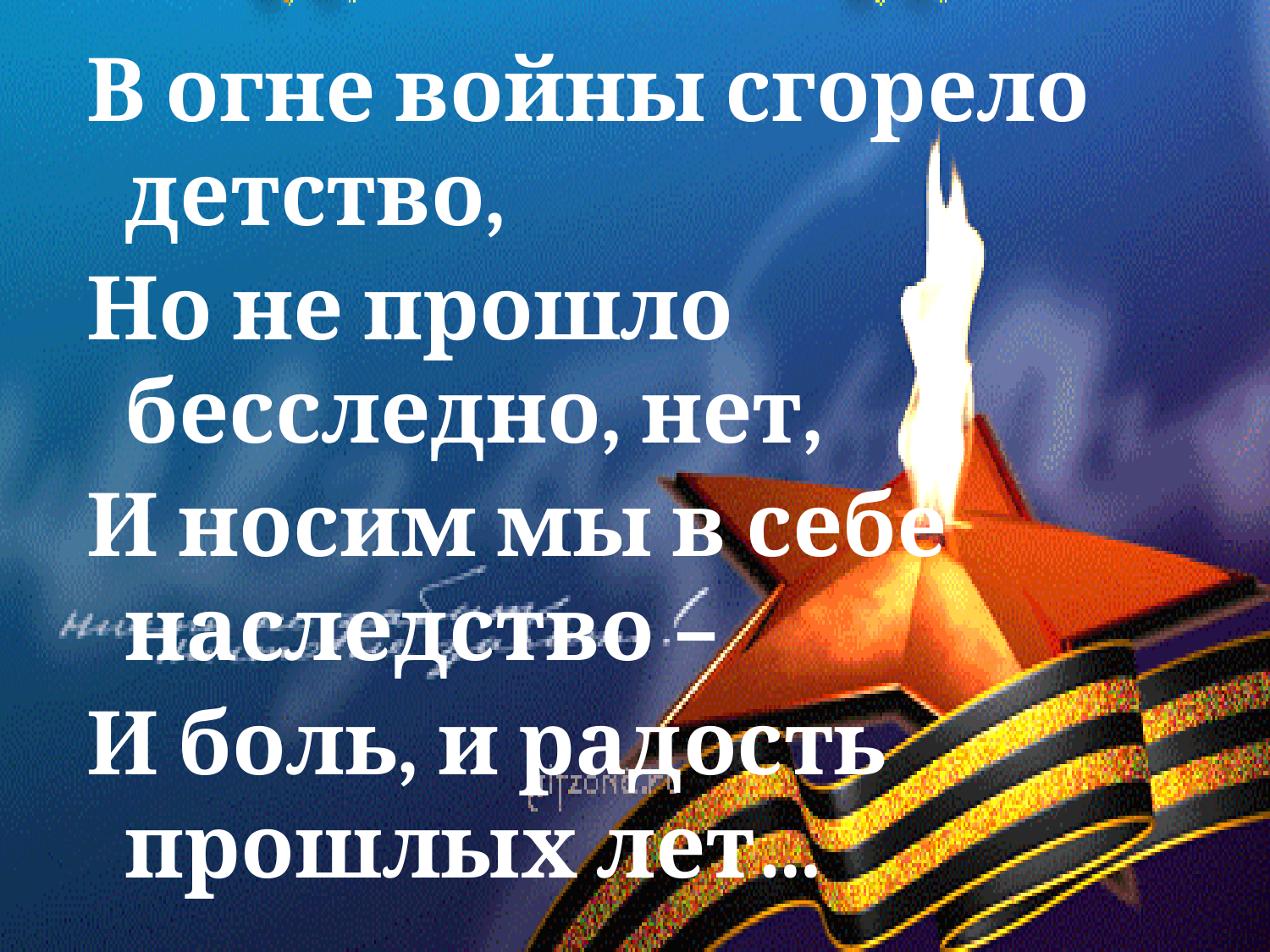

В огне войны сгорело детство,
Но не прошло бесследно, нет,
И носим мы в себе наследство –
И боль, и радость прошлых лет…